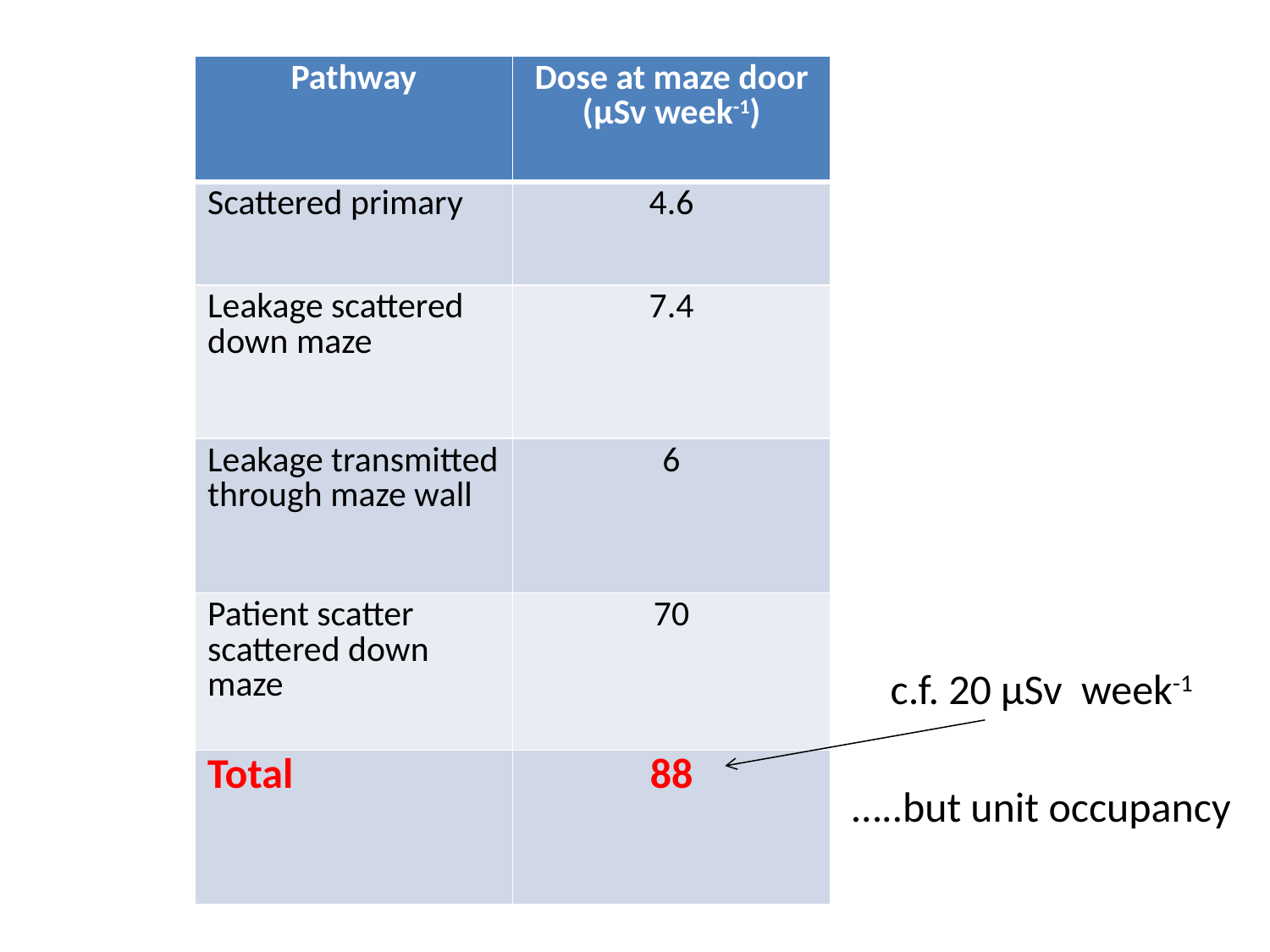

| Pathway | Dose at maze door (μSv week-1) |
| --- | --- |
| Scattered primary | 4.6 |
| Leakage scattered down maze | 7.4 |
| Leakage transmitted through maze wall | 6 |
| Patient scatter scattered down maze | 70 |
| Total | 88 |
c.f. 20 μSv  week-1
…..but unit occupancy